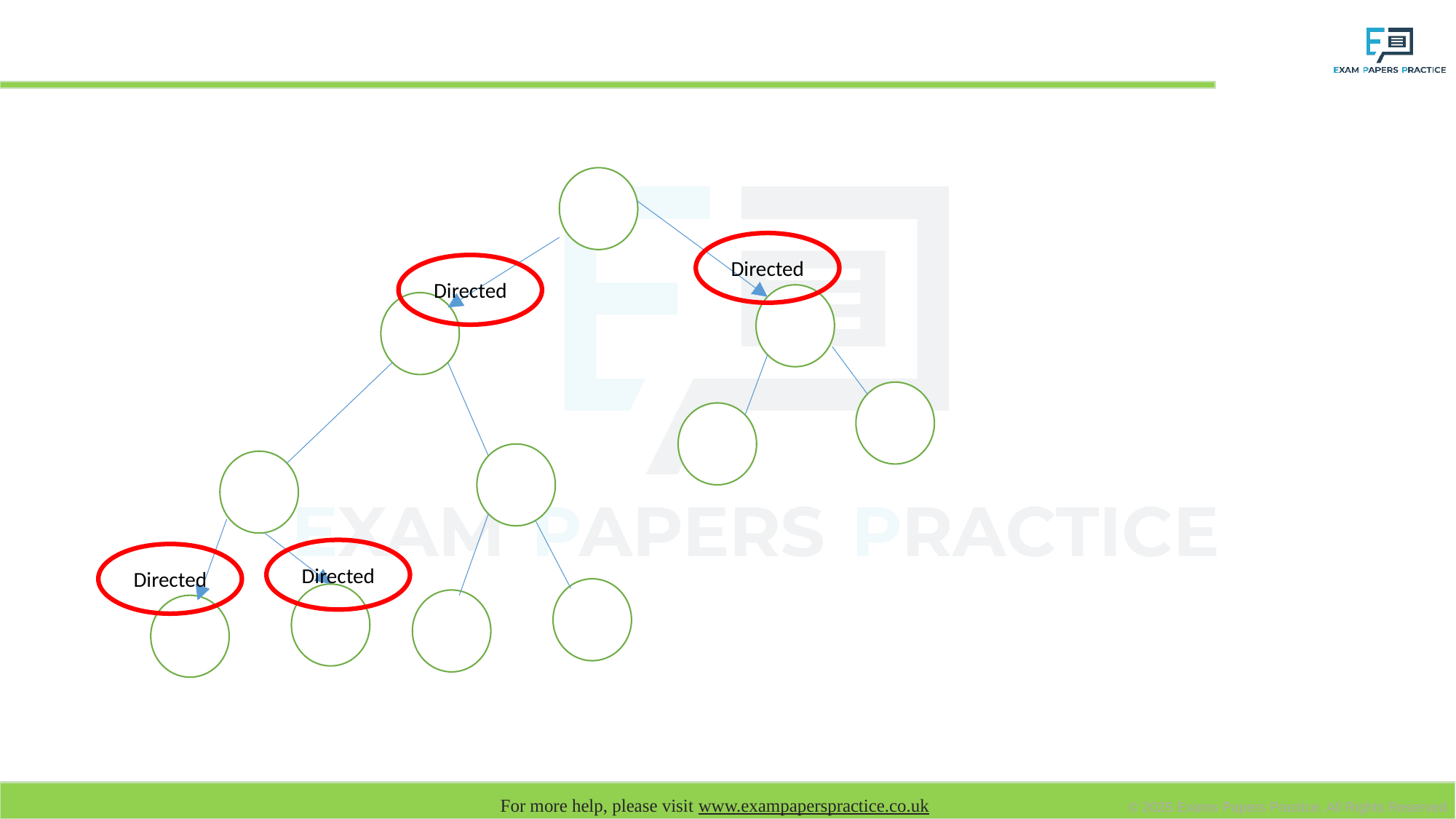

# Why is this not a Tree?

Directed
Directed

Directed
Directed